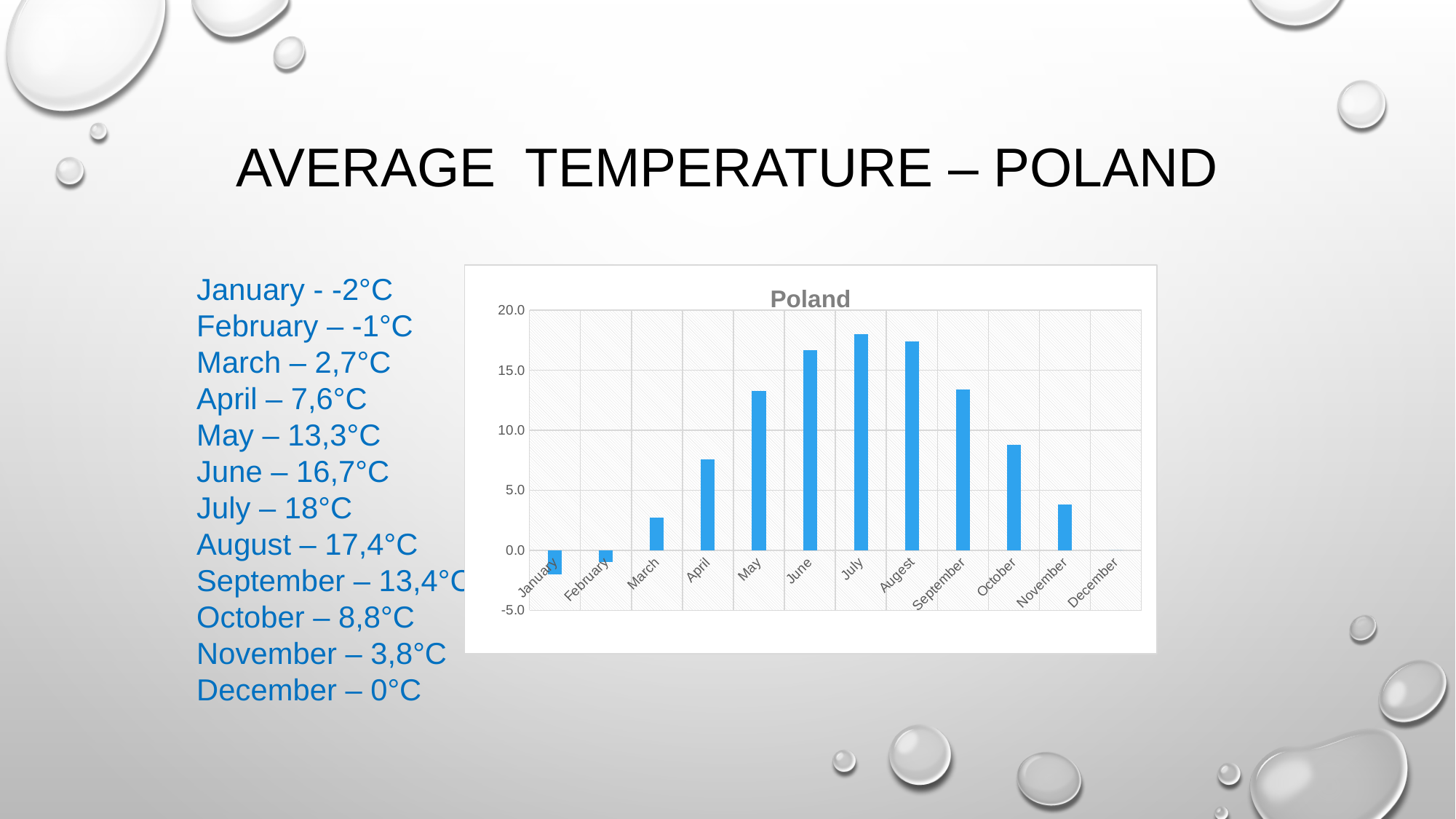

# AVERAGE  TEMPERATURE – Poland
January - -2°C
February – -1°C
March – 2,7°C
April – 7,6°C
May – 13,3°C
June – 16,7°C
July – 18°C
August – 17,4°C
September – 13,4°C
October – 8,8°C
November – 3,8°C
December – 0°C

### Chart:

| Category | Poland |
|---|---|
| January | -2.0 |
| February | -1.0 |
| March | 2.7 |
| April | 7.6 |
| May | 13.3 |
| June | 16.7 |
| July | 18.0 |
| Augest | 17.4 |
| September | 13.4 |
| October | 8.8 |
| November | 3.8 |
| December | 0.0 |